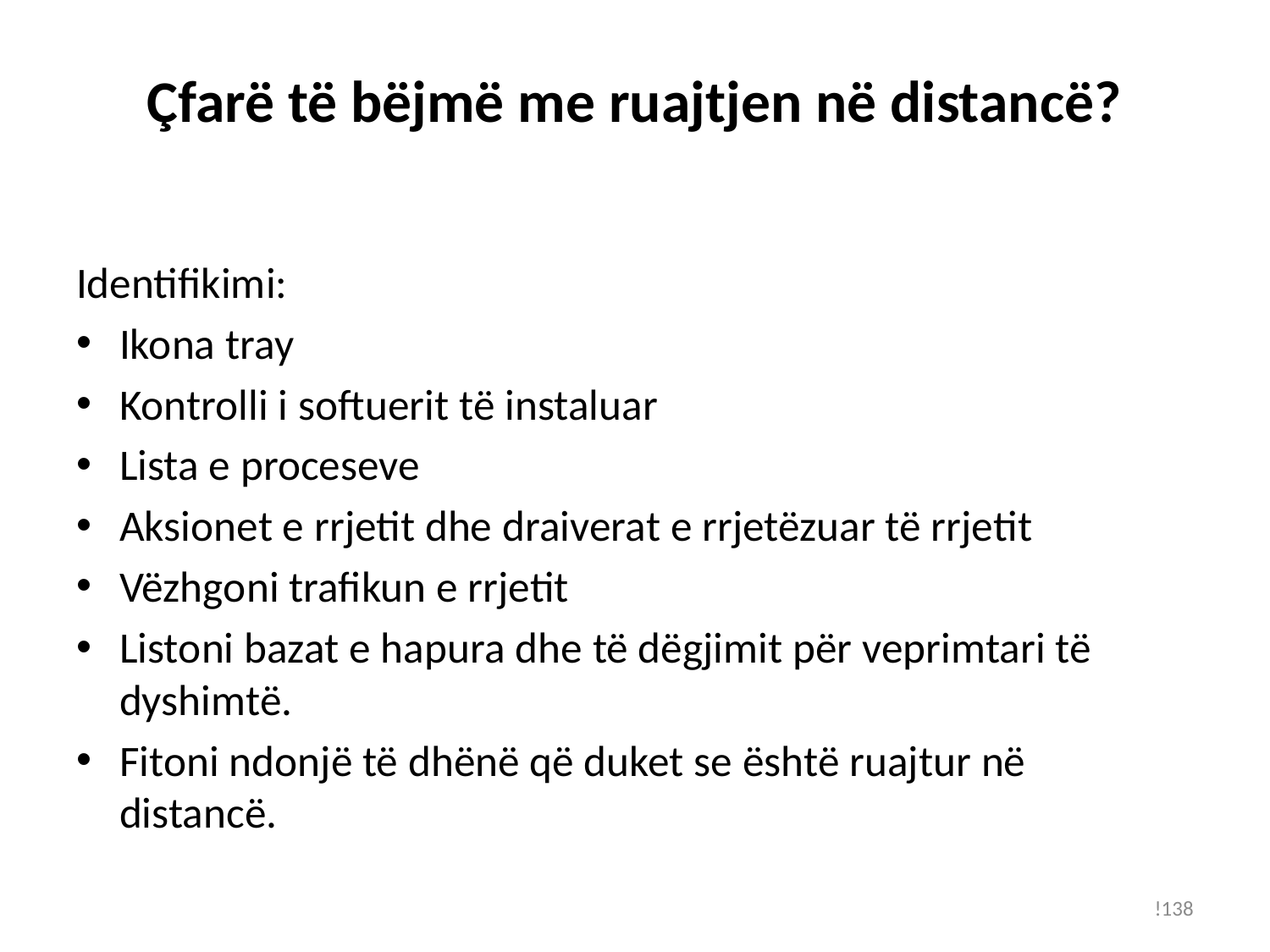

# Çfarë të bëjmë me ruajtjen në distancë?
Identifikimi:
Ikona tray
Kontrolli i softuerit të instaluar
Lista e proceseve
Aksionet e rrjetit dhe draiverat e rrjetëzuar të rrjetit
Vëzhgoni trafikun e rrjetit
Listoni bazat e hapura dhe të dëgjimit për veprimtari të dyshimtë.
Fitoni ndonjë të dhënë që duket se është ruajtur në distancë.
!138